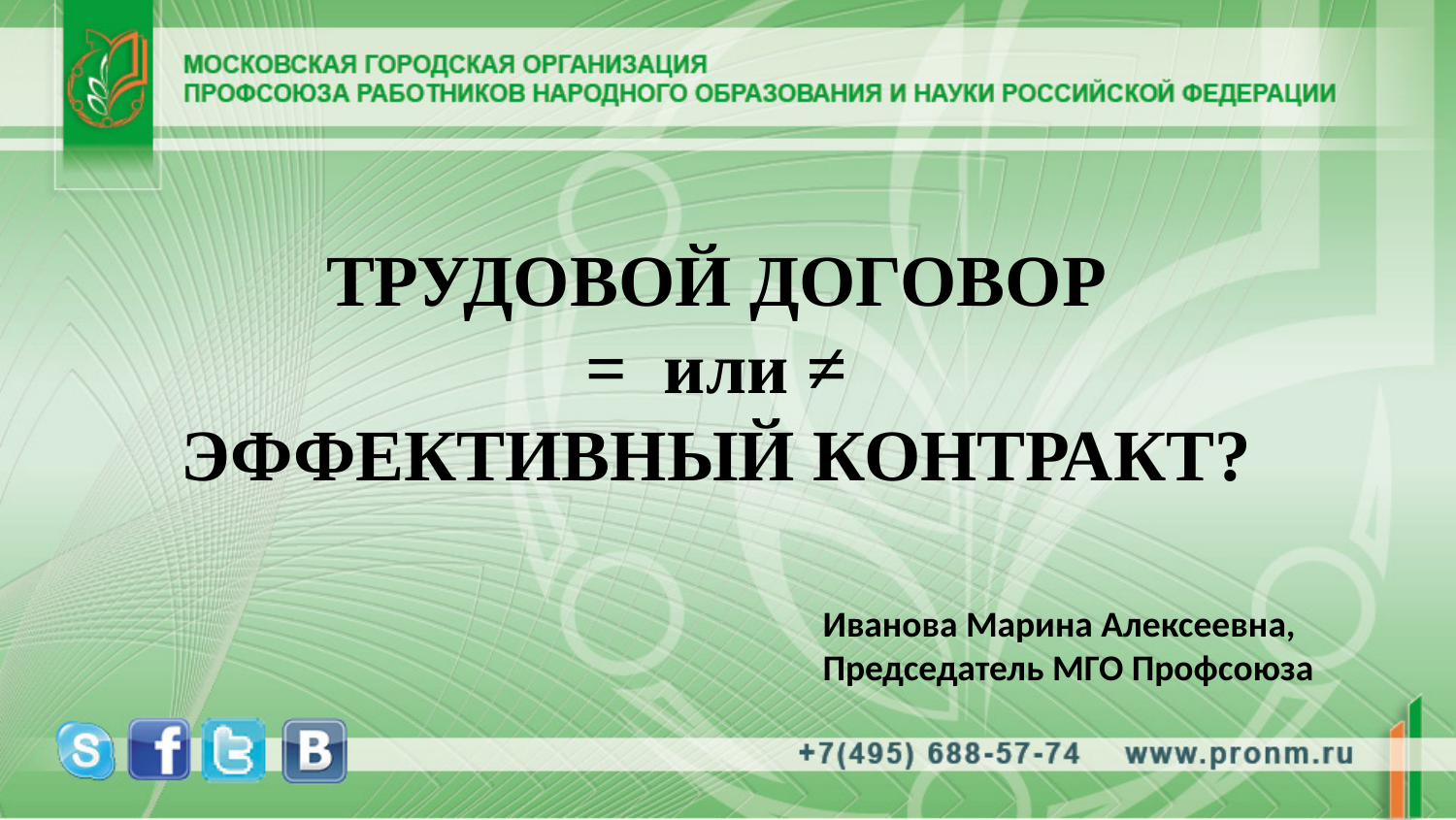

ТРУДОВОЙ ДОГОВОР
=  или ≠
ЭФФЕКТИВНЫЙ КОНТРАКТ?
Иванова Марина Алексеевна,
Председатель МГО Профсоюза